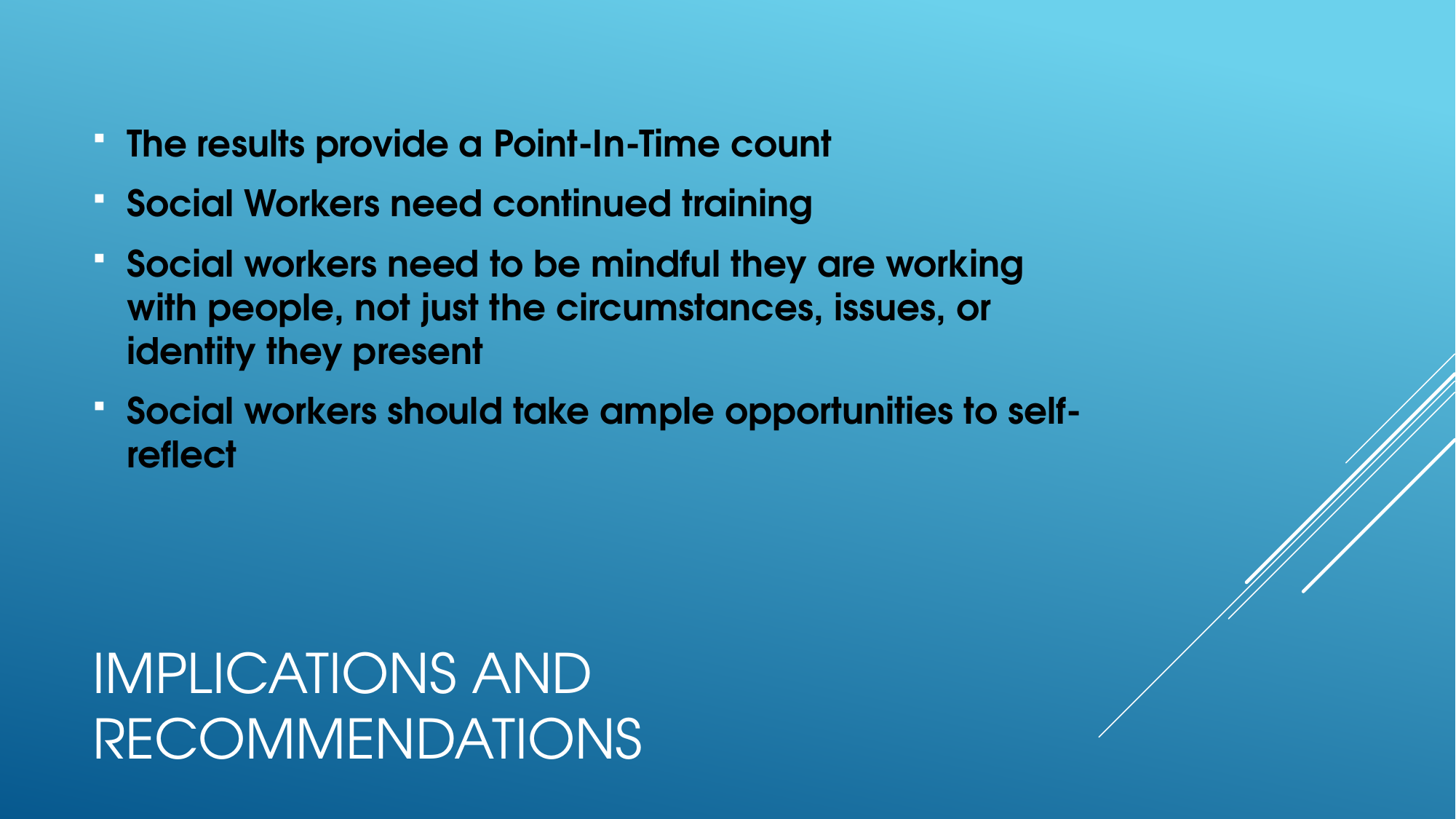

The results provide a Point-In-Time count
Social Workers need continued training
Social workers need to be mindful they are working with people, not just the circumstances, issues, or identity they present
Social workers should take ample opportunities to self-reflect
# Implications and Recommendations